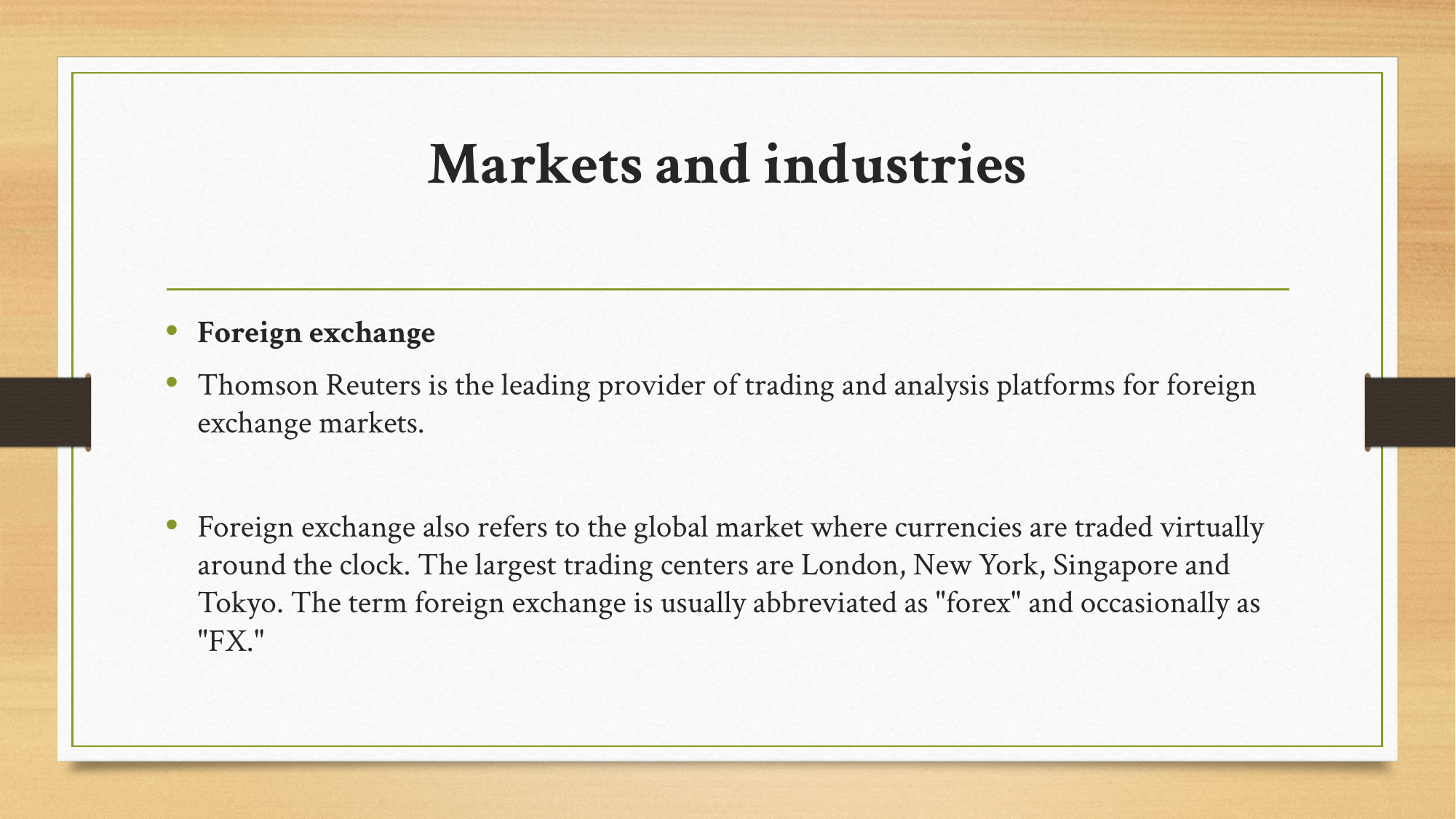

# Markets and industries
Foreign exchange
Thomson Reuters is the leading provider of trading and analysis platforms for foreign exchange markets.

Foreign exchange also refers to the global market where currencies are traded virtually around the clock. The largest trading centers are London, New York, Singapore and Tokyo. The term foreign exchange is usually abbreviated as "forex" and occasionally as "FX."